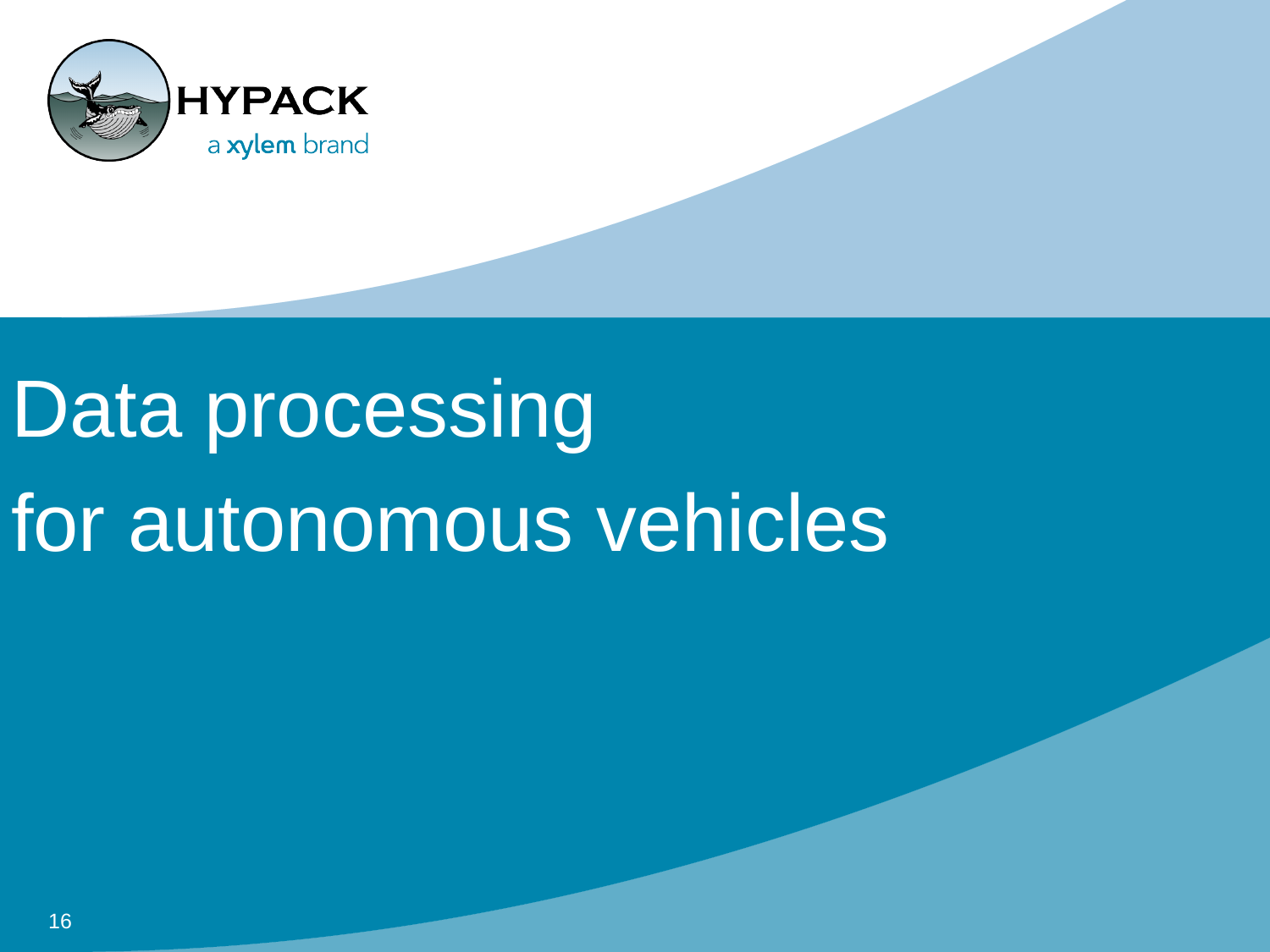

# Data processing for autonomous vehicles
16